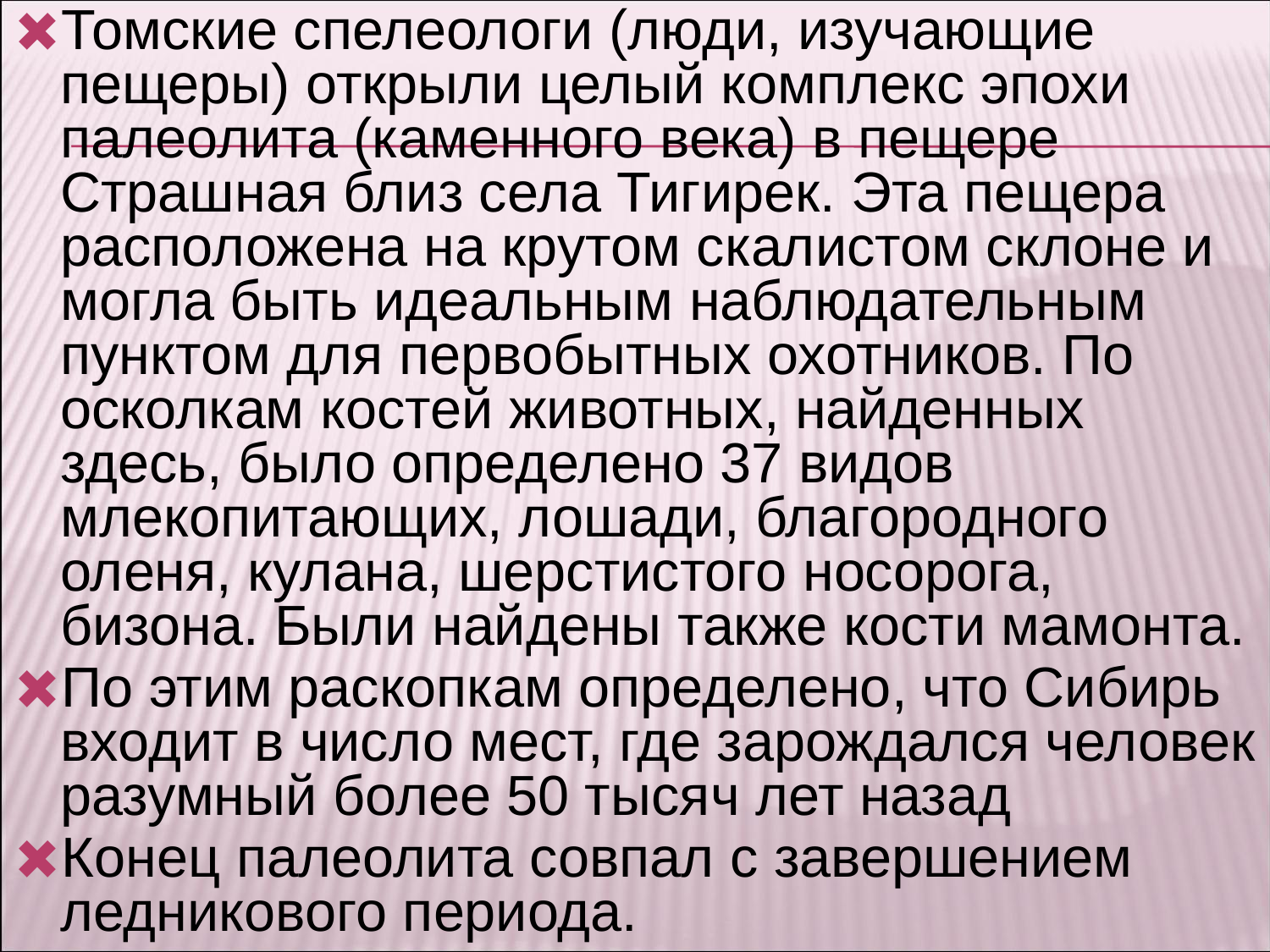

Томские спелеологи (люди, изучающие пещеры) открыли целый комплекс эпохи палеолита (каменного века) в пещере Страшная близ села Тигирек. Эта пещера расположена на крутом скалистом склоне и могла быть идеальным наблюдательным пунктом для первобытных охотников. По осколкам костей животных, найденных здесь, было определено 37 видов млекопитающих, лошади, благородного оленя, кулана, шерстистого носорога, бизона. Были найдены также кости мамонта.
По этим раскопкам определено, что Сибирь входит в число мест, где зарождался человек разумный более 50 тысяч лет назад
Конец палеолита совпал с завершением ледникового периода.

#